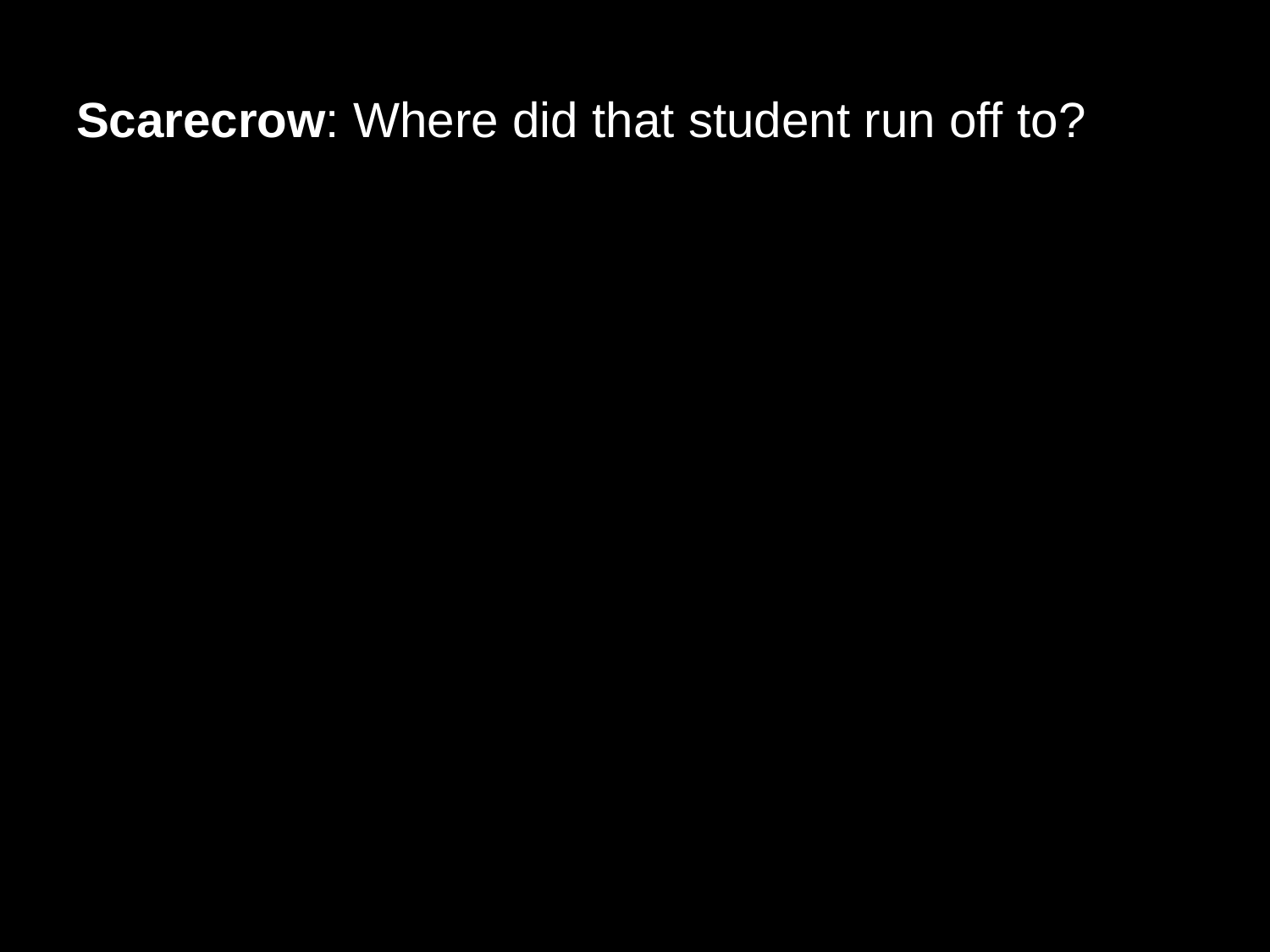

# Scarecrow: Where did that student run off to?